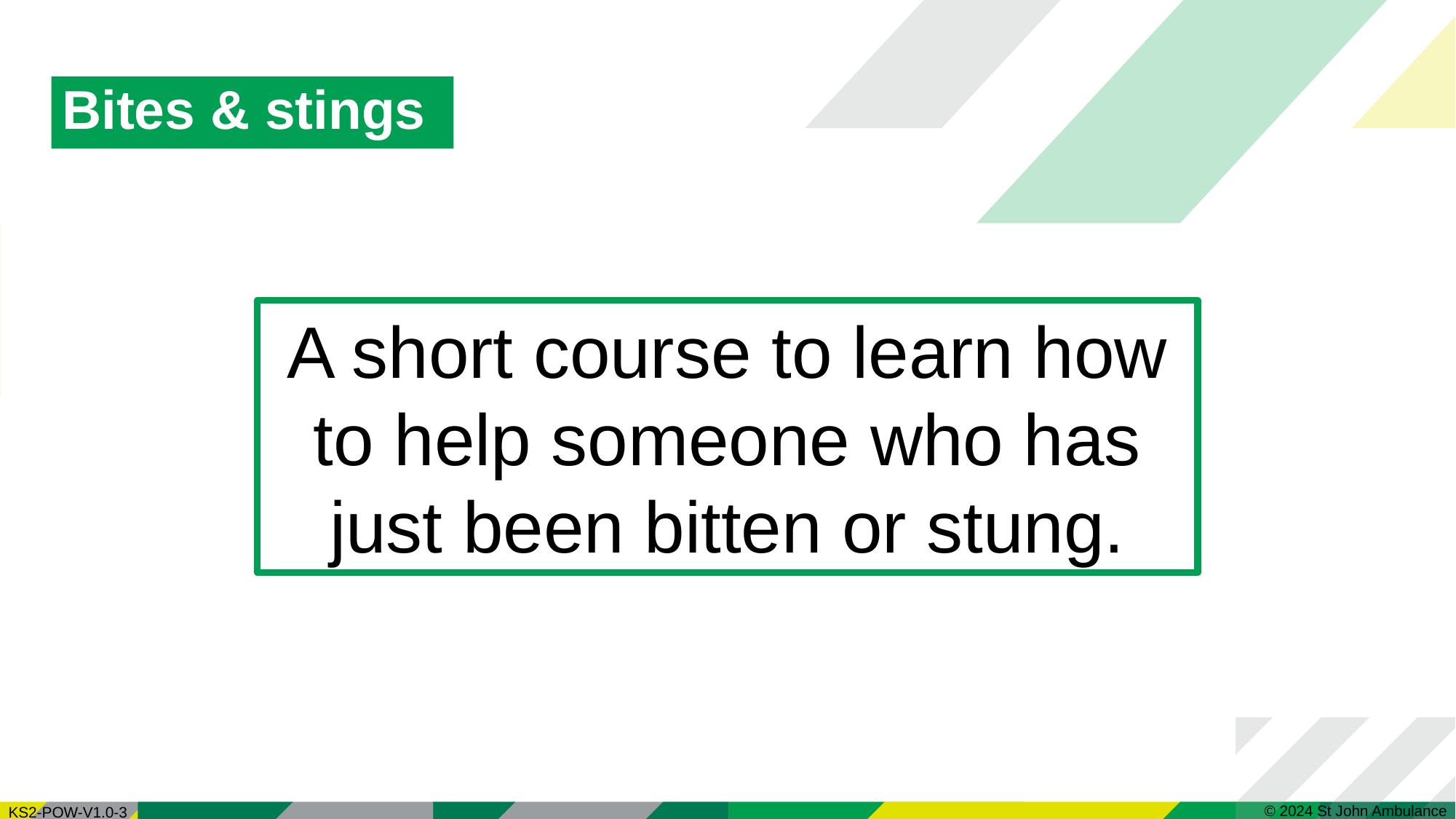

# Bites & stings

A short course to learn how to help someone who has just been bitten or stung.
© 2024 St John Ambulance
KS2-POW-V1.0-3